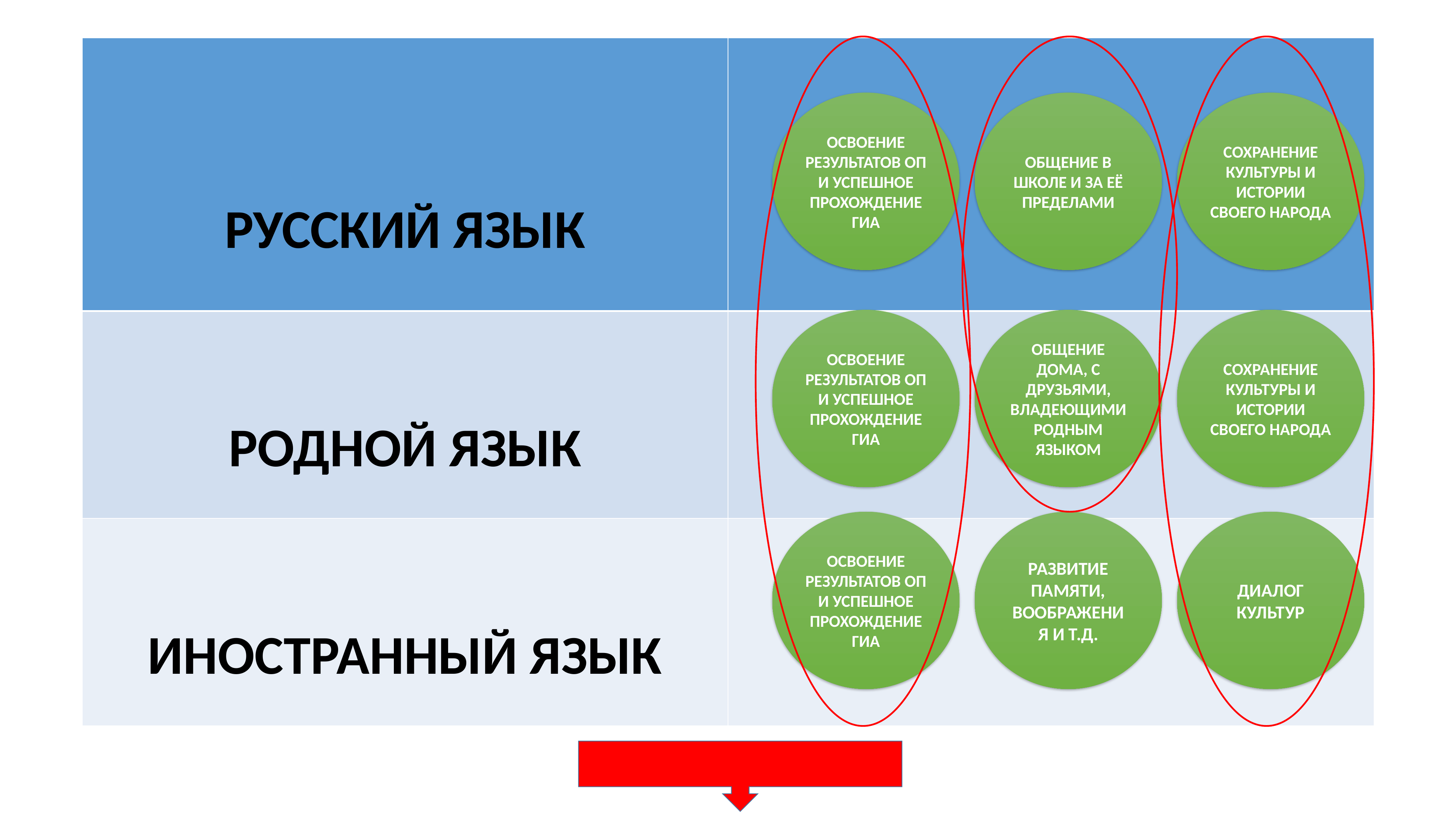

| РУССКИЙ ЯЗЫК |  |
| --- | --- |
| РОДНОЙ ЯЗЫК |  |
| ИНОСТРАННЫЙ ЯЗЫК |  |
ОСВОЕНИЕ РЕЗУЛЬТАТОВ ОП И УСПЕШНОЕ ПРОХОЖДЕНИЕ ГИА
ОБЩЕНИЕ В ШКОЛЕ И ЗА ЕЁ ПРЕДЕЛАМИ
СОХРАНЕНИЕ КУЛЬТУРЫ И ИСТОРИИ СВОЕГО НАРОДА
СОХРАНЕНИЕ КУЛЬТУРЫ И ИСТОРИИ СВОЕГО НАРОДА
ОСВОЕНИЕ РЕЗУЛЬТАТОВ ОП И УСПЕШНОЕ ПРОХОЖДЕНИЕ ГИА
ОБЩЕНИЕ ДОМА, С ДРУЗЬЯМИ, ВЛАДЕЮЩИМИ РОДНЫМ ЯЗЫКОМ
ОСВОЕНИЕ РЕЗУЛЬТАТОВ ОП И УСПЕШНОЕ ПРОХОЖДЕНИЕ ГИА
РАЗВИТИЕ ПАМЯТИ, ВООБРАЖЕНИЯ И Т.Д.
ДИАЛОГ КУЛЬТУР